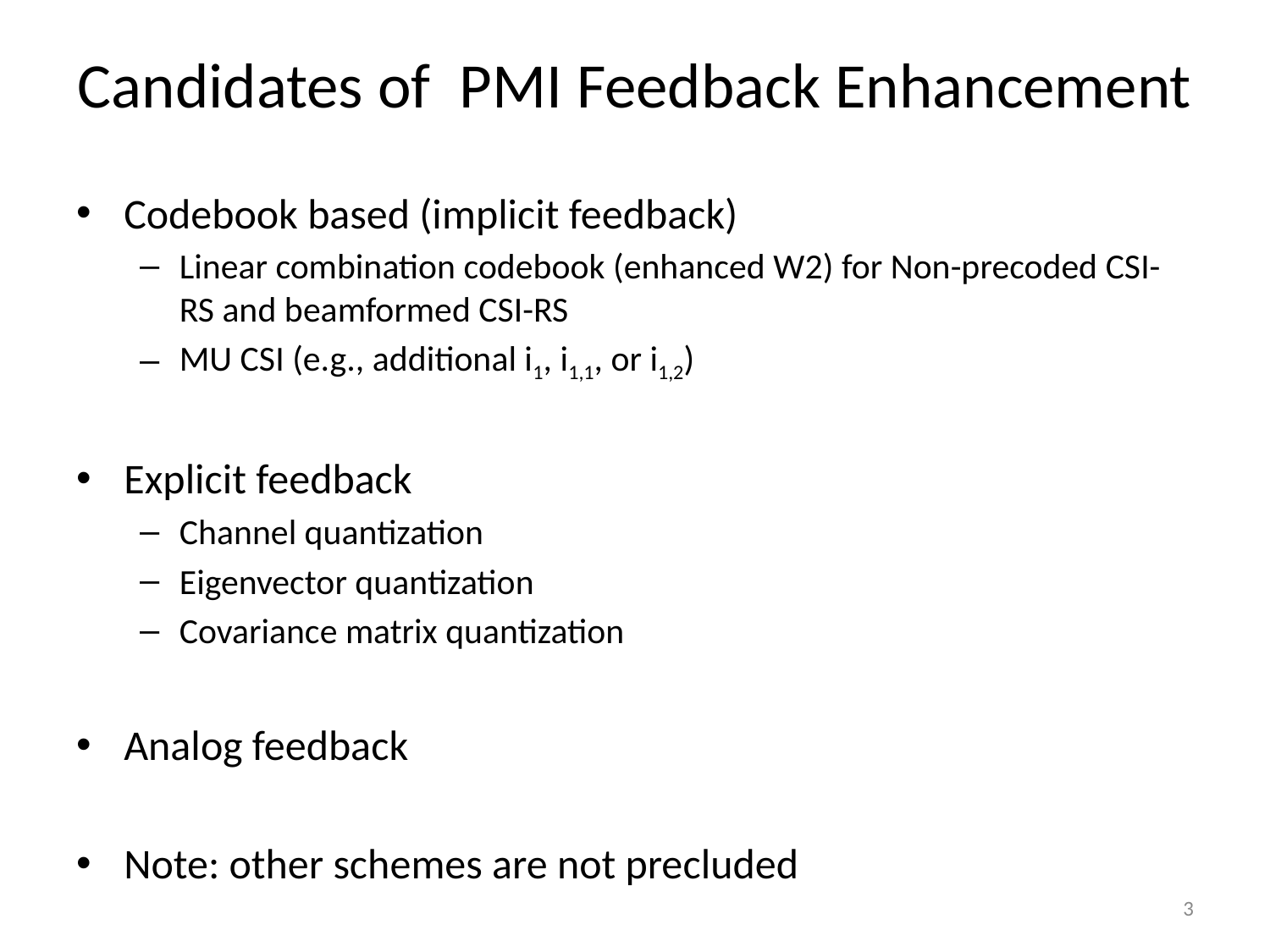

# Candidates of  PMI Feedback Enhancement
Codebook based (implicit feedback)
Linear combination codebook (enhanced W2) for Non-precoded CSI-RS and beamformed CSI-RS
MU CSI (e.g., additional i1, i1,1, or i1,2)

Explicit feedback
Channel quantization
Eigenvector quantization
Covariance matrix quantization

Analog feedback

Note: other schemes are not precluded

3